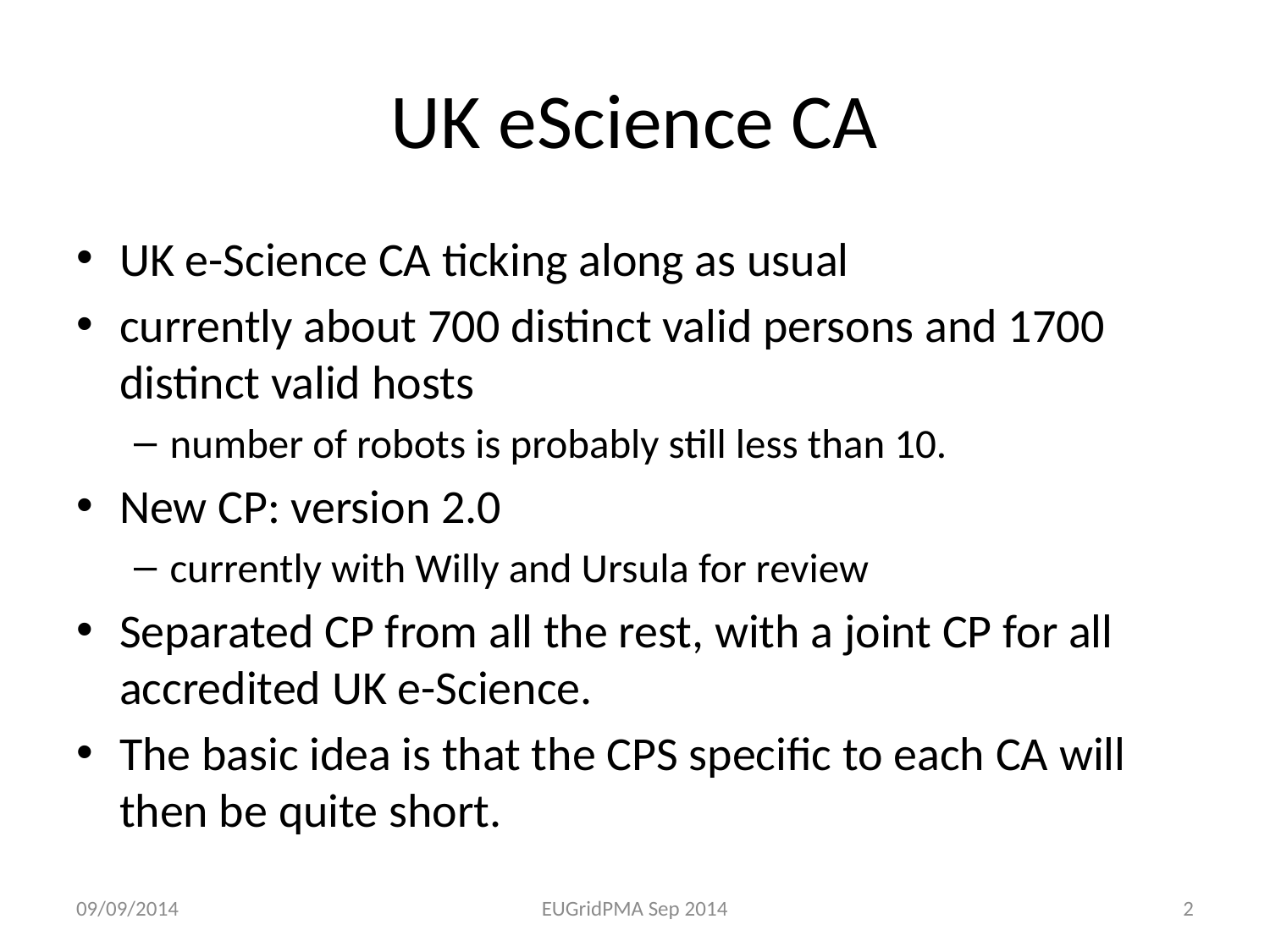

# UK eScience CA
UK e-Science CA ticking along as usual
currently about 700 distinct valid persons and 1700 distinct valid hosts
number of robots is probably still less than 10.
New CP: version 2.0
currently with Willy and Ursula for review
Separated CP from all the rest, with a joint CP for all accredited UK e-Science.
The basic idea is that the CPS specific to each CA will then be quite short.

09/09/2014
EUGridPMA Sep 2014
2